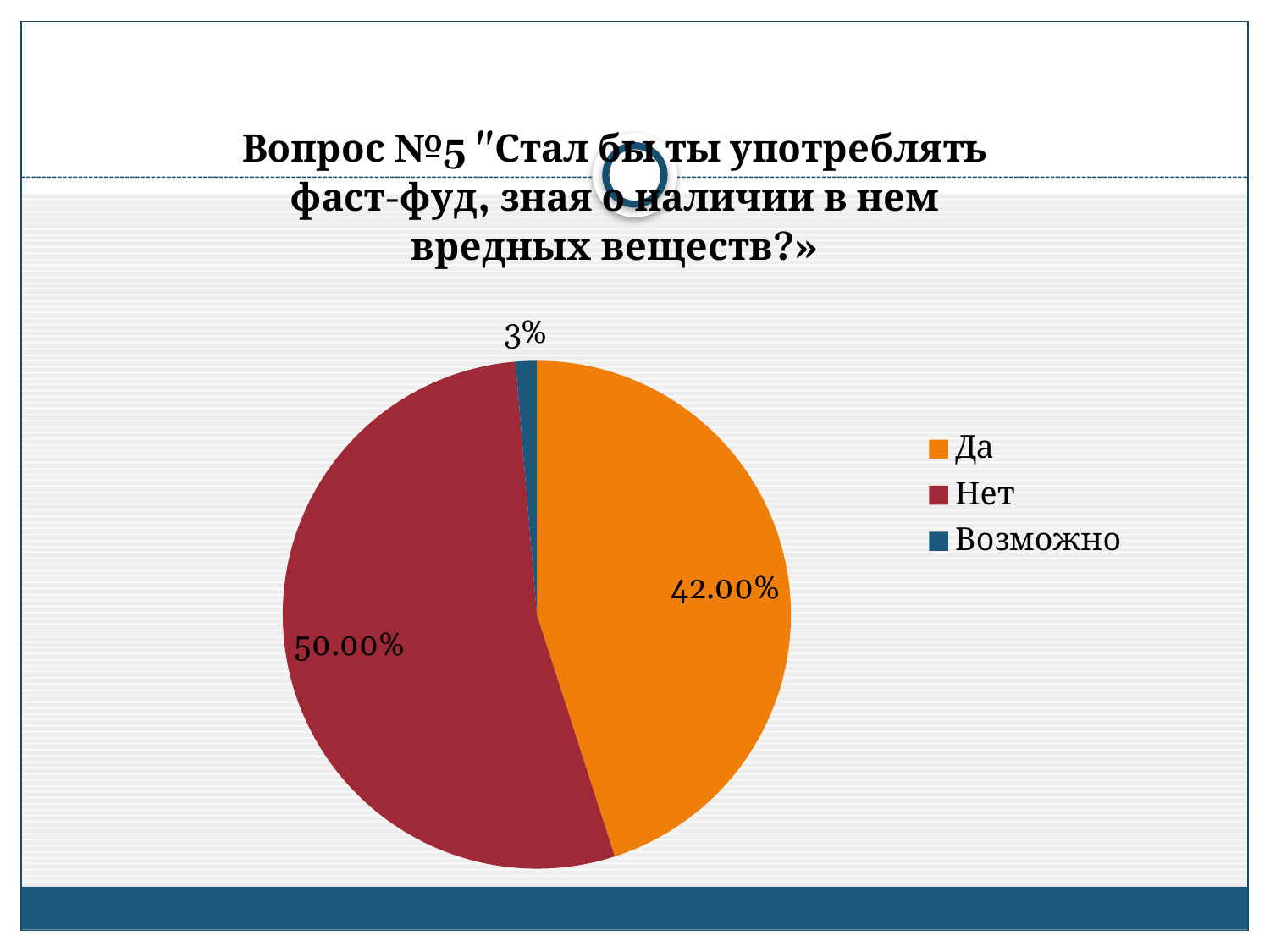

### Chart: Вопрос №5 "Стал бы ты употреблять фаст-фуд, зная о наличии в нем вредных веществ?»

| Category | Столбец2 |
|---|---|
| Да | 0.4200000000000003 |
| Нет | 0.5 |
| Возможно | 0.0125 |